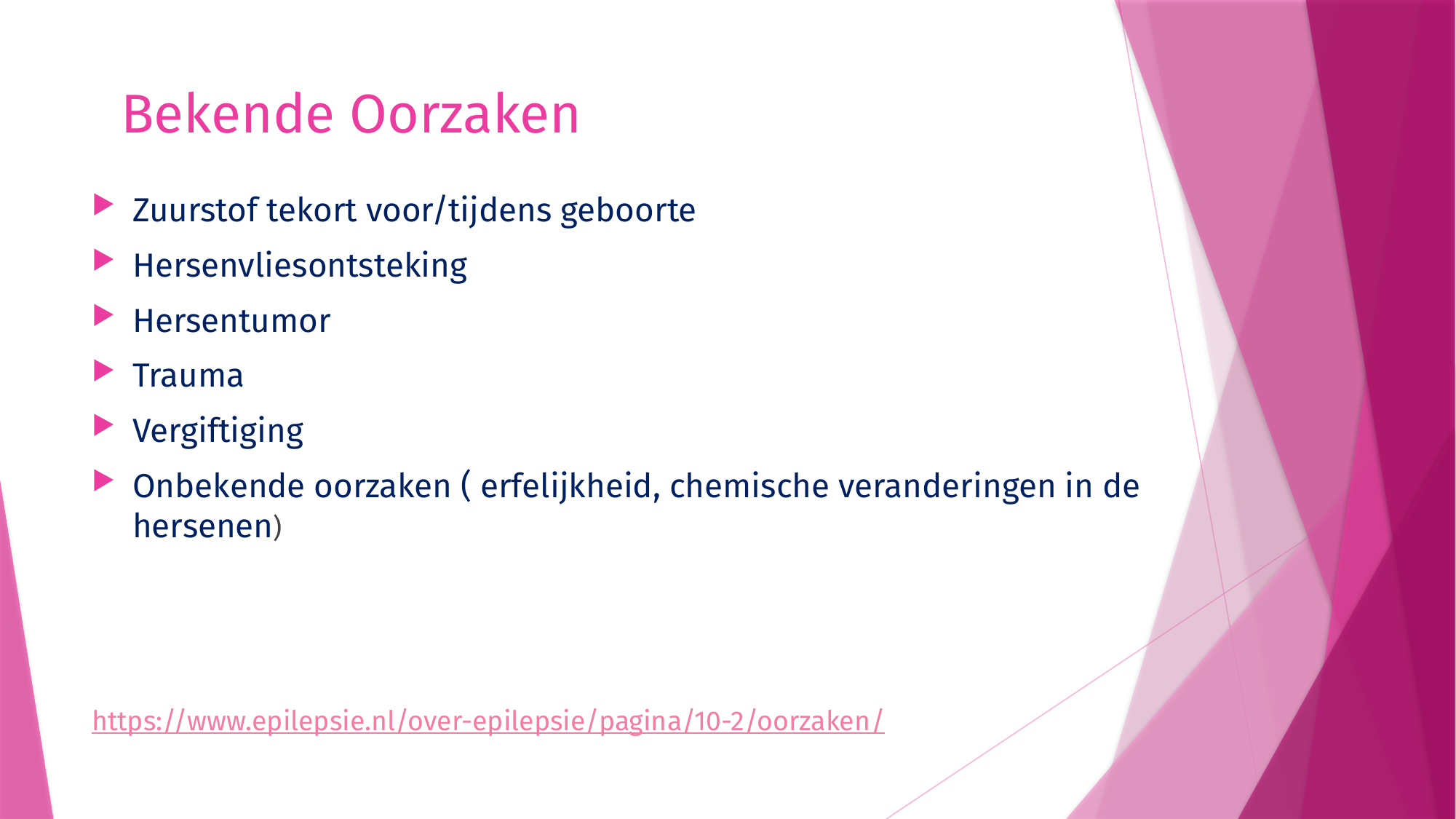

# Bekende Oorzaken
Zuurstof tekort voor/tijdens geboorte
Hersenvliesontsteking
Hersentumor
Trauma
Vergiftiging
Onbekende oorzaken ( erfelijkheid, chemische veranderingen in de hersenen)

https://www.epilepsie.nl/over-epilepsie/pagina/10-2/oorzaken/